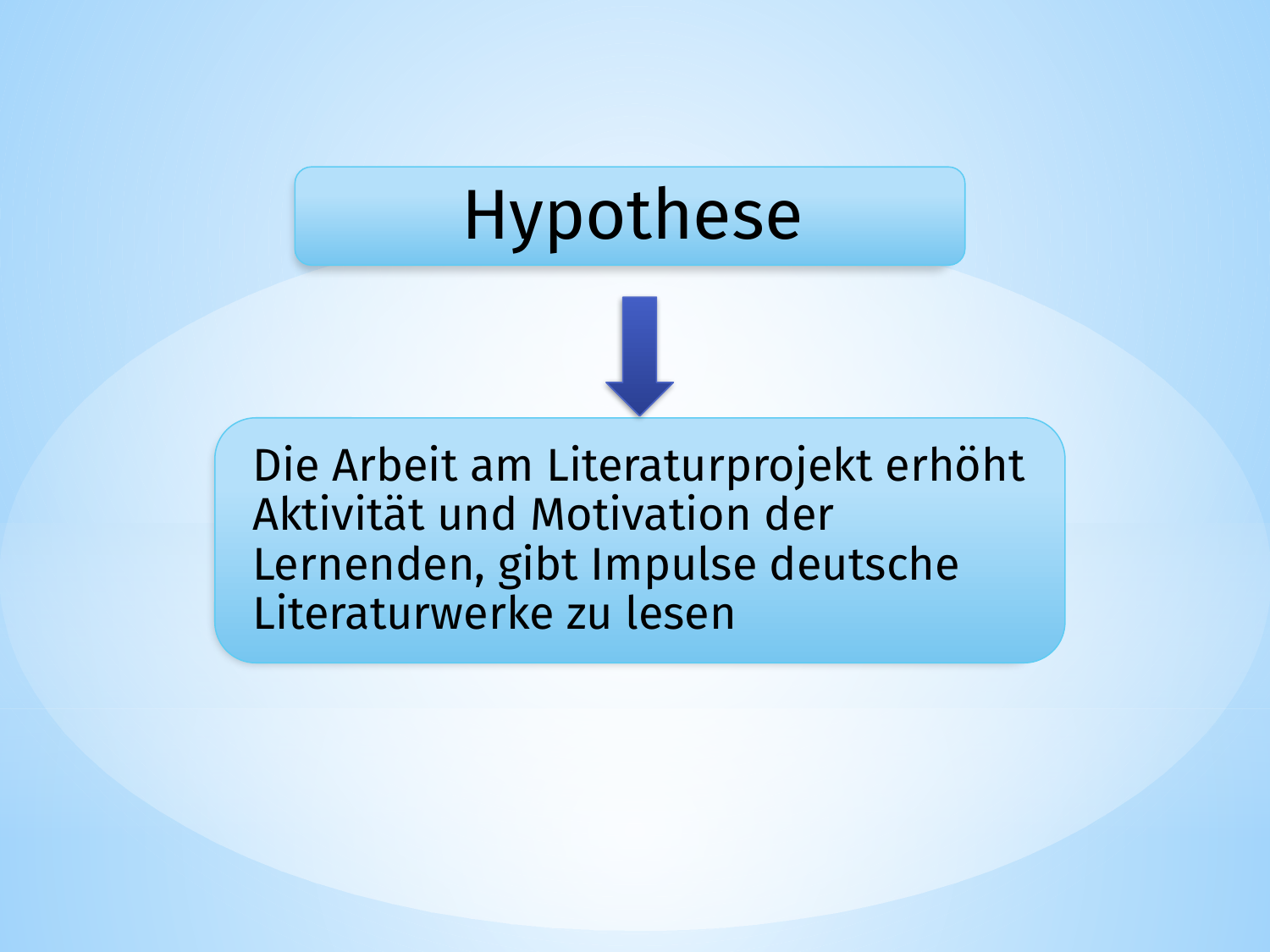

Hypothese

Die Arbeit am Literaturprojekt erhöht  Aktivität und Motivation der Lernenden, gibt Impulse deutsche Literaturwerke zu lesen